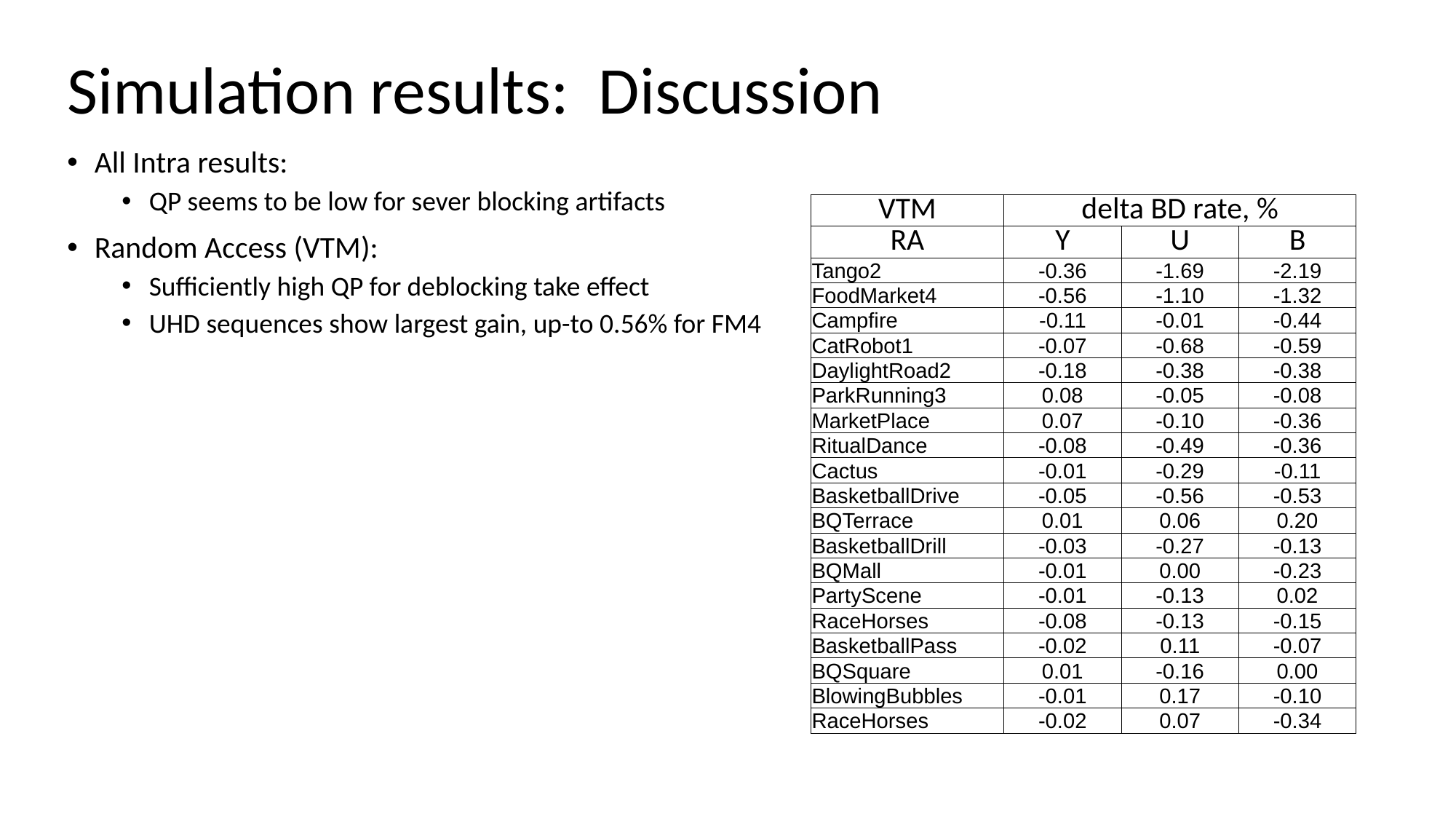

# Simulation results:  Discussion
All Intra results:
QP seems to be low for sever blocking artifacts
Random Access (VTM):
Sufficiently high QP for deblocking take effect
UHD sequences show largest gain, up-to 0.56% for FM4
| VTM | delta BD rate, % |  |  |
| --- | --- | --- | --- |
| RA | Y | U | B |
| Tango2 | -0.36 | -1.69 | -2.19 |
| FoodMarket4 | -0.56 | -1.10 | -1.32 |
| Campfire | -0.11 | -0.01 | -0.44 |
| CatRobot1 | -0.07 | -0.68 | -0.59 |
| DaylightRoad2 | -0.18 | -0.38 | -0.38 |
| ParkRunning3 | 0.08 | -0.05 | -0.08 |
| MarketPlace | 0.07 | -0.10 | -0.36 |
| RitualDance | -0.08 | -0.49 | -0.36 |
| Cactus | -0.01 | -0.29 | -0.11 |
| BasketballDrive | -0.05 | -0.56 | -0.53 |
| BQTerrace | 0.01 | 0.06 | 0.20 |
| BasketballDrill | -0.03 | -0.27 | -0.13 |
| BQMall | -0.01 | 0.00 | -0.23 |
| PartyScene | -0.01 | -0.13 | 0.02 |
| RaceHorses | -0.08 | -0.13 | -0.15 |
| BasketballPass | -0.02 | 0.11 | -0.07 |
| BQSquare | 0.01 | -0.16 | 0.00 |
| BlowingBubbles | -0.01 | 0.17 | -0.10 |
| RaceHorses | -0.02 | 0.07 | -0.34 |